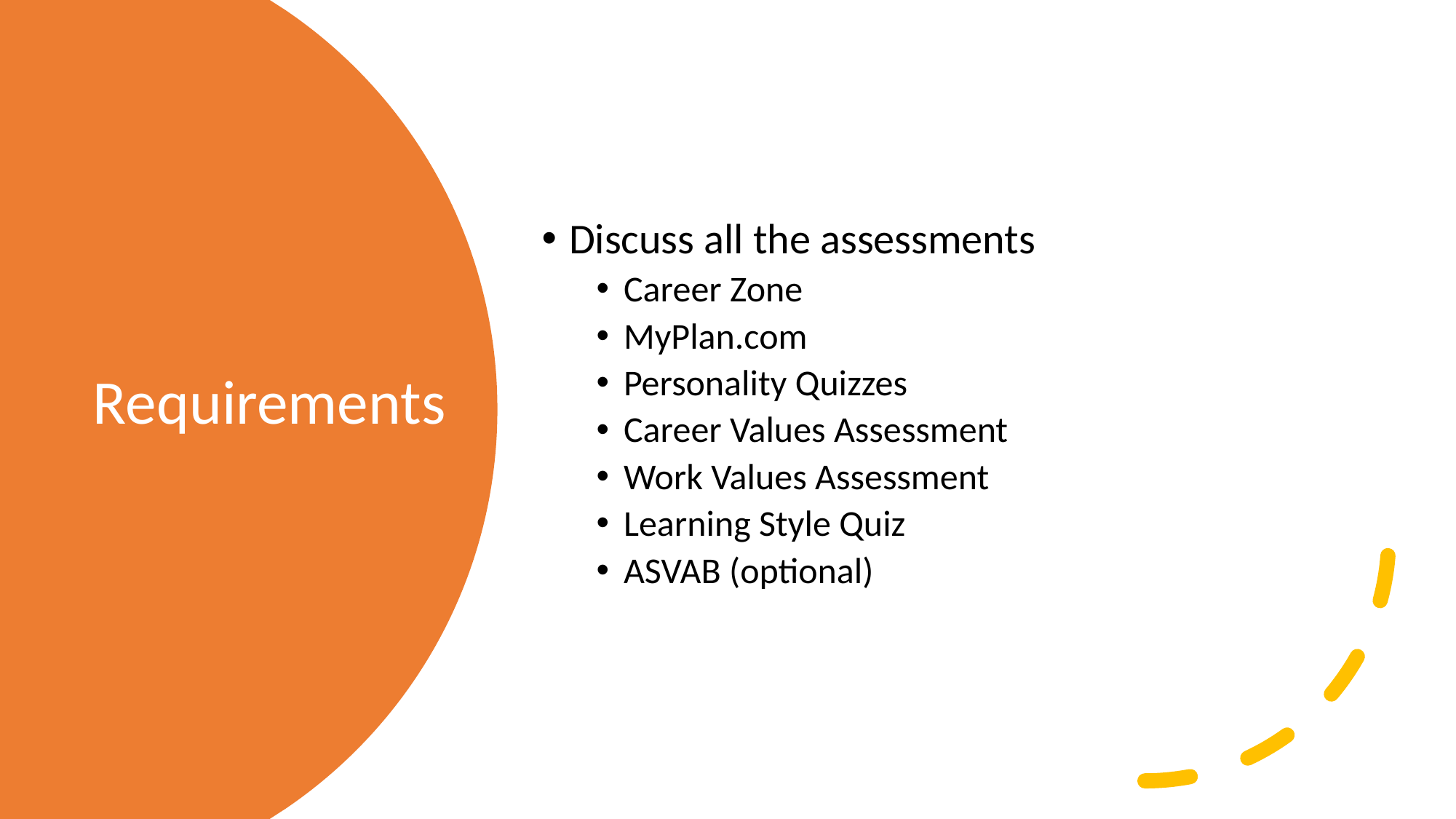

Discuss all the assessments
Career Zone
MyPlan.com
Personality Quizzes
Career Values Assessment
Work Values Assessment
Learning Style Quiz
ASVAB (optional)
# Requirements